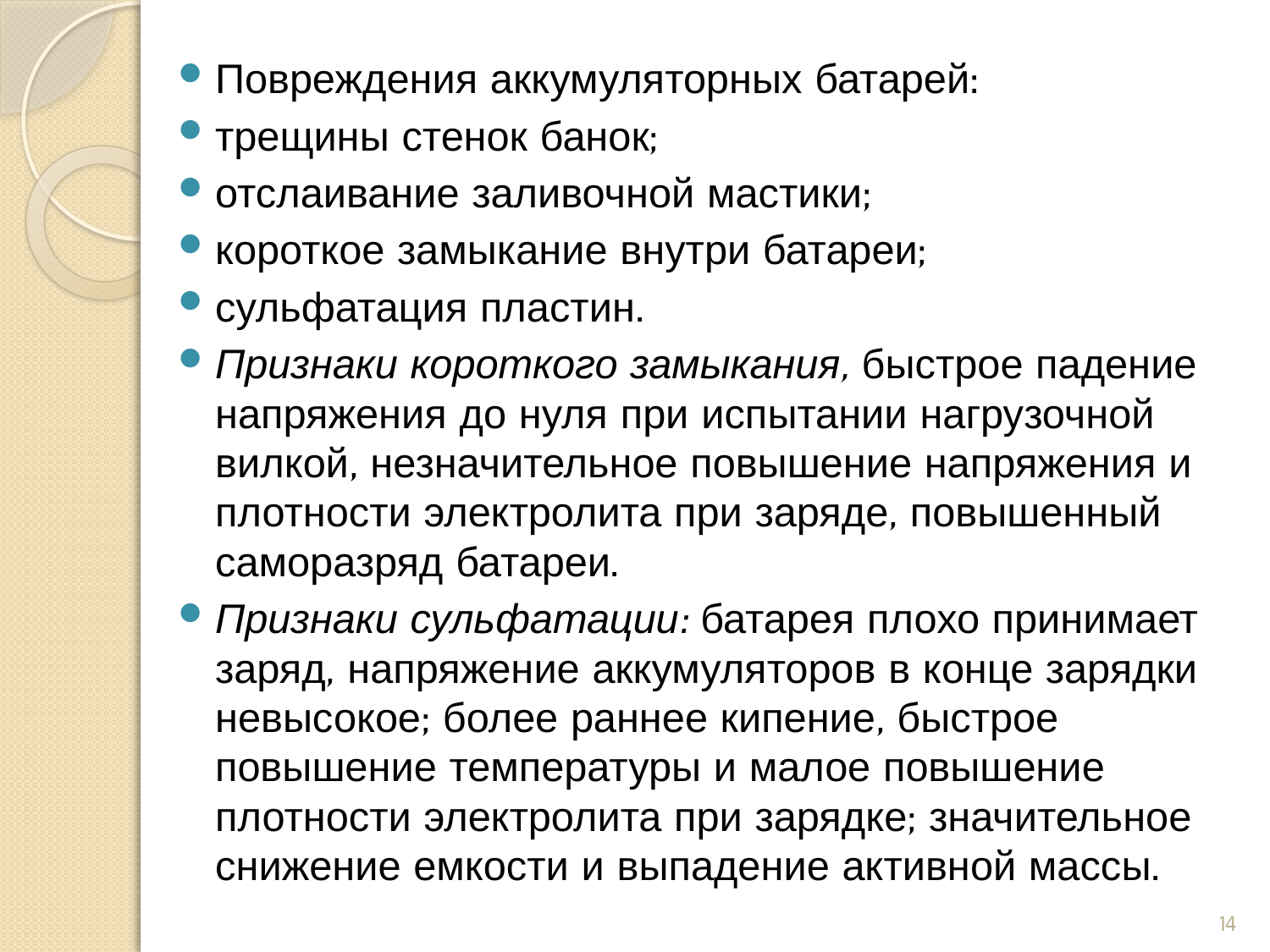

Повреждения аккумуляторных батарей:
трещины стенок банок;
отслаивание заливочной мастики;
короткое замыкание внутри батареи;
сульфатация пластин.
Признаки короткого замыкания, быстрое падение напря­жения до нуля при испытании нагрузочной вилкой, незначи­тельное повышение напряжения и плотности электролита при заряде, повышенный саморазряд батареи.
Признаки сульфатации: батарея плохо принимает заряд, напряжение аккумуляторов в конце зарядки невысокое; более раннее кипение, быстрое повышение температуры и малое повышение плотности электролита при зарядке; значительное снижение емкости и выпадение активной массы.

14